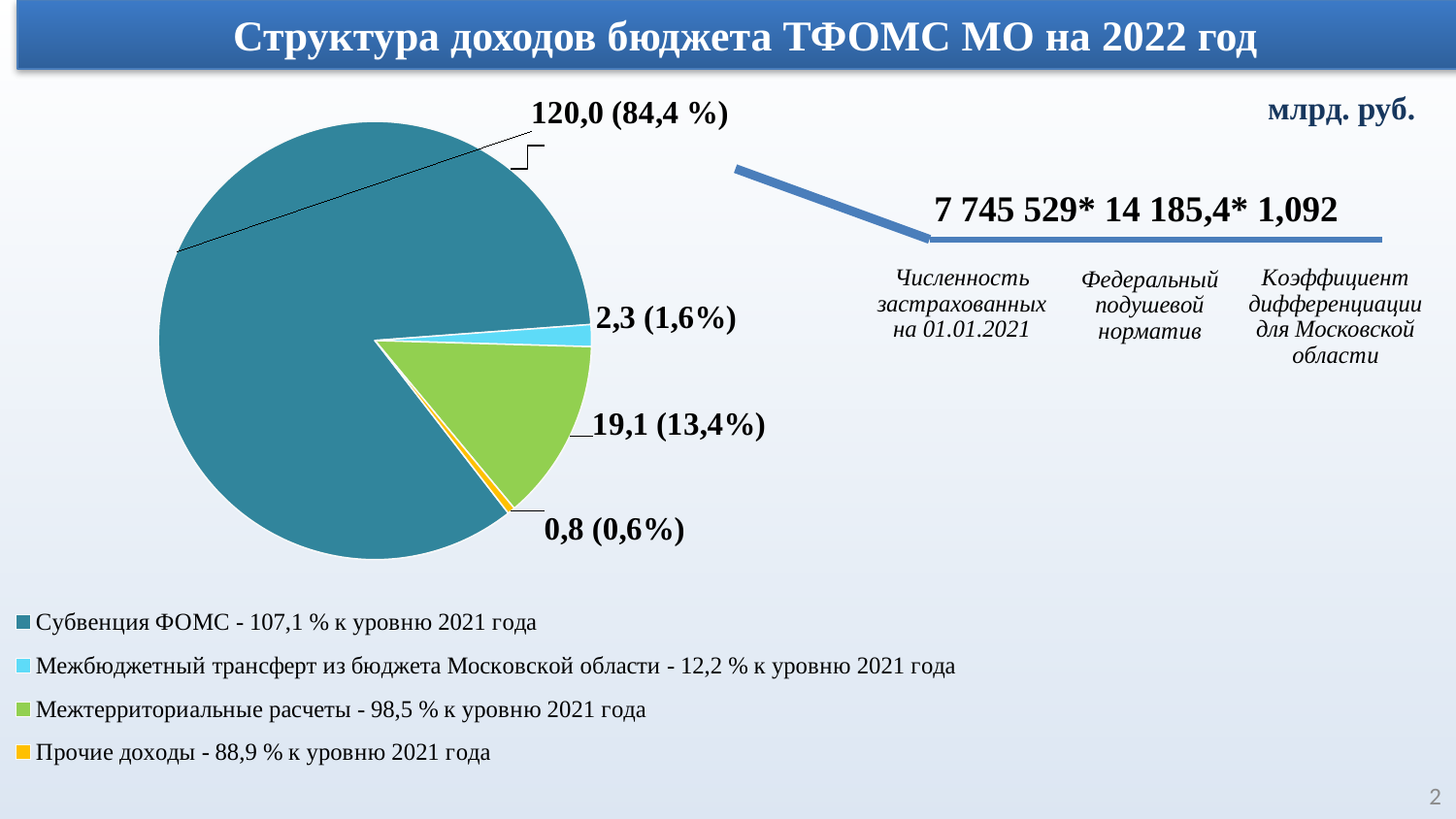

# Структура доходов бюджета ТФОМС МО на 2022 год

### Chart

| Category | млрд. руб. | Столбец1 |
|---|---|---|
| Субвенция ФОМС - 107,1 % к уровню 2021 года | 120.0 | 0.8438818565400843 |
| Межбюджетный трансферт из бюджета Московской области - 12,2 % к уровню 2021 года | 2.3 | 0.016174402250351615 |
| Межтерриториальные расчеты - 98,5 % к уровню 2021 года | 19.1 | 0.13431786216596342 |
| Прочие доходы - 88,9 % к уровню 2021 года | 0.8 | 0.005625879043600562 |
млрд. руб.
2